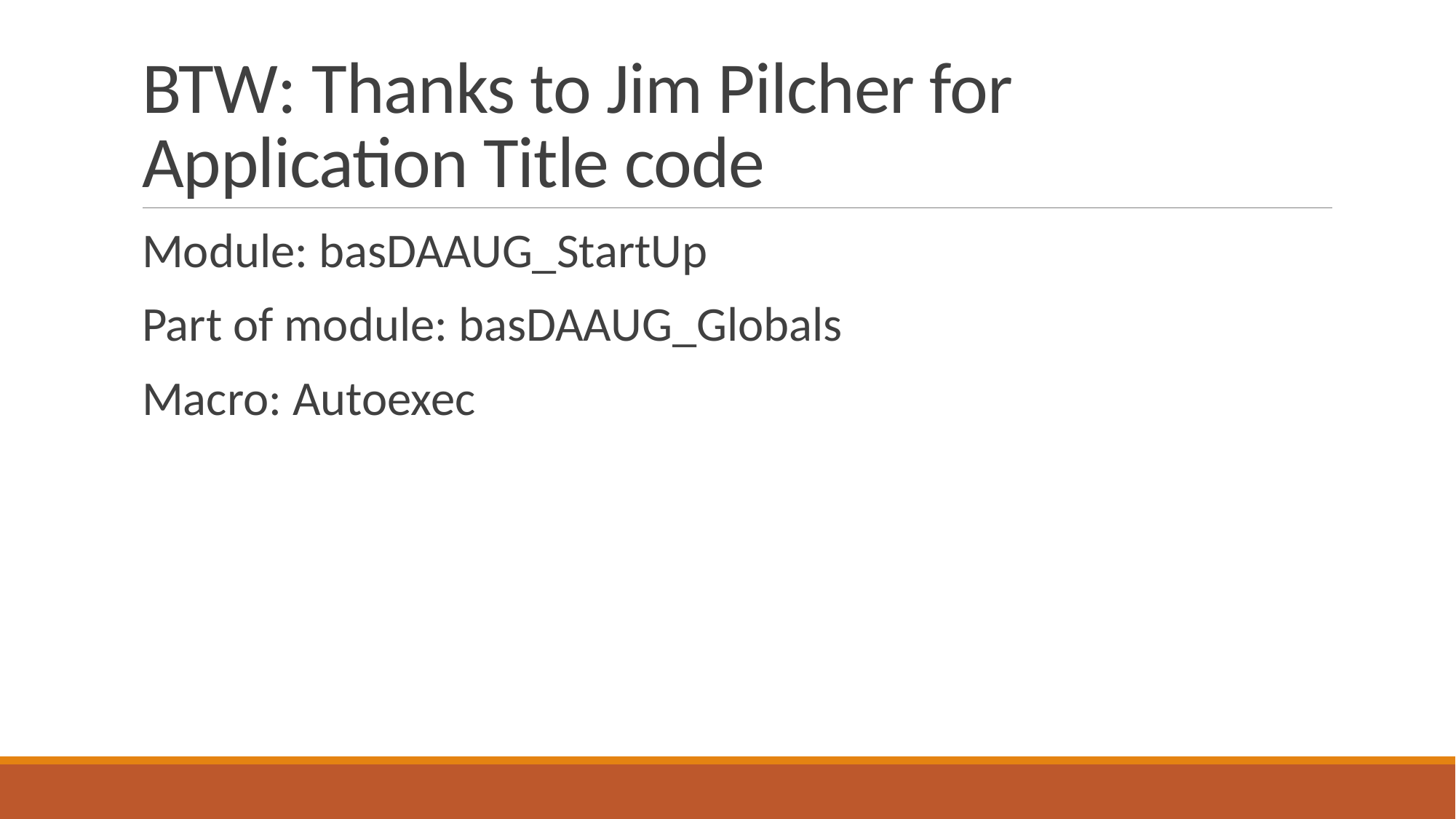

# BTW: Thanks to Jim Pilcher for Application Title code
Module: basDAAUG_StartUp
Part of module: basDAAUG_Globals
Macro: Autoexec